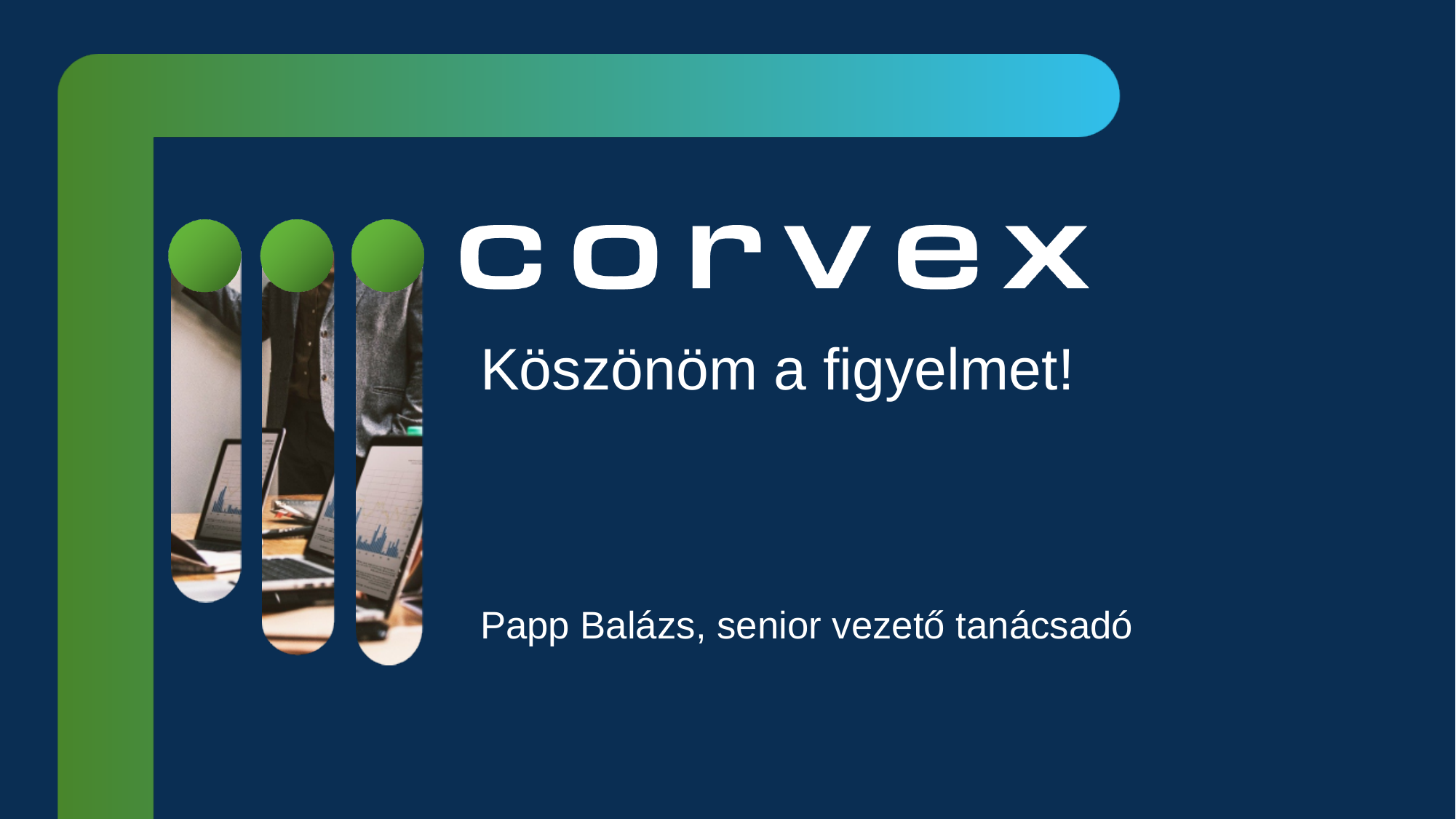

# Köszönöm a figyelmet!
Papp Balázs, senior vezető tanácsadó